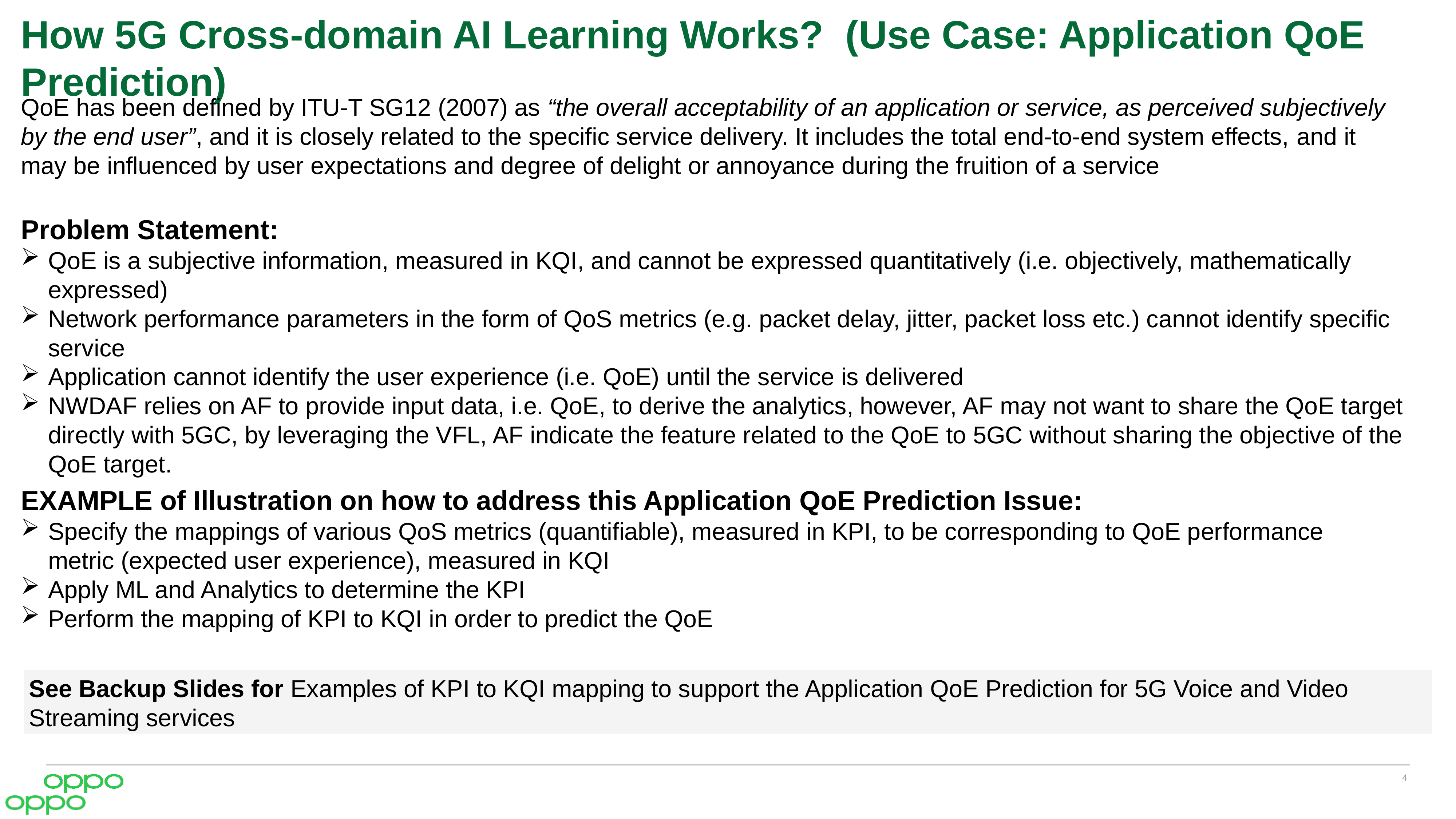

# How 5G Cross-domain AI Learning Works?  (Use Case: Application QoE Prediction)
QoE has been defined by ITU-T SG12 (2007) as “the overall acceptability of an application or service, as perceived subjectively by the end user”, and it is closely related to the specific service delivery. It includes the total end-to-end system effects, and it may be influenced by user expectations and degree of delight or annoyance during the fruition of a service
Problem Statement:
QoE is a subjective information, measured in KQI, and cannot be expressed quantitatively (i.e. objectively, mathematically expressed)
Network performance parameters in the form of QoS metrics (e.g. packet delay, jitter, packet loss etc.) cannot identify specific service
Application cannot identify the user experience (i.e. QoE) until the service is delivered
NWDAF relies on AF to provide input data, i.e. QoE, to derive the analytics, however, AF may not want to share the QoE target directly with 5GC, by leveraging the VFL, AF indicate the feature related to the QoE to 5GC without sharing the objective of the QoE target.
EXAMPLE of Illustration on how to address this Application QoE Prediction Issue:
Specify the mappings of various QoS metrics (quantifiable), measured in KPI, to be corresponding to QoE performance metric (expected user experience), measured in KQI
Apply ML and Analytics to determine the KPI
Perform the mapping of KPI to KQI in order to predict the QoE
See Backup Slides for Examples of KPI to KQI mapping to support the Application QoE Prediction for 5G Voice and Video Streaming services